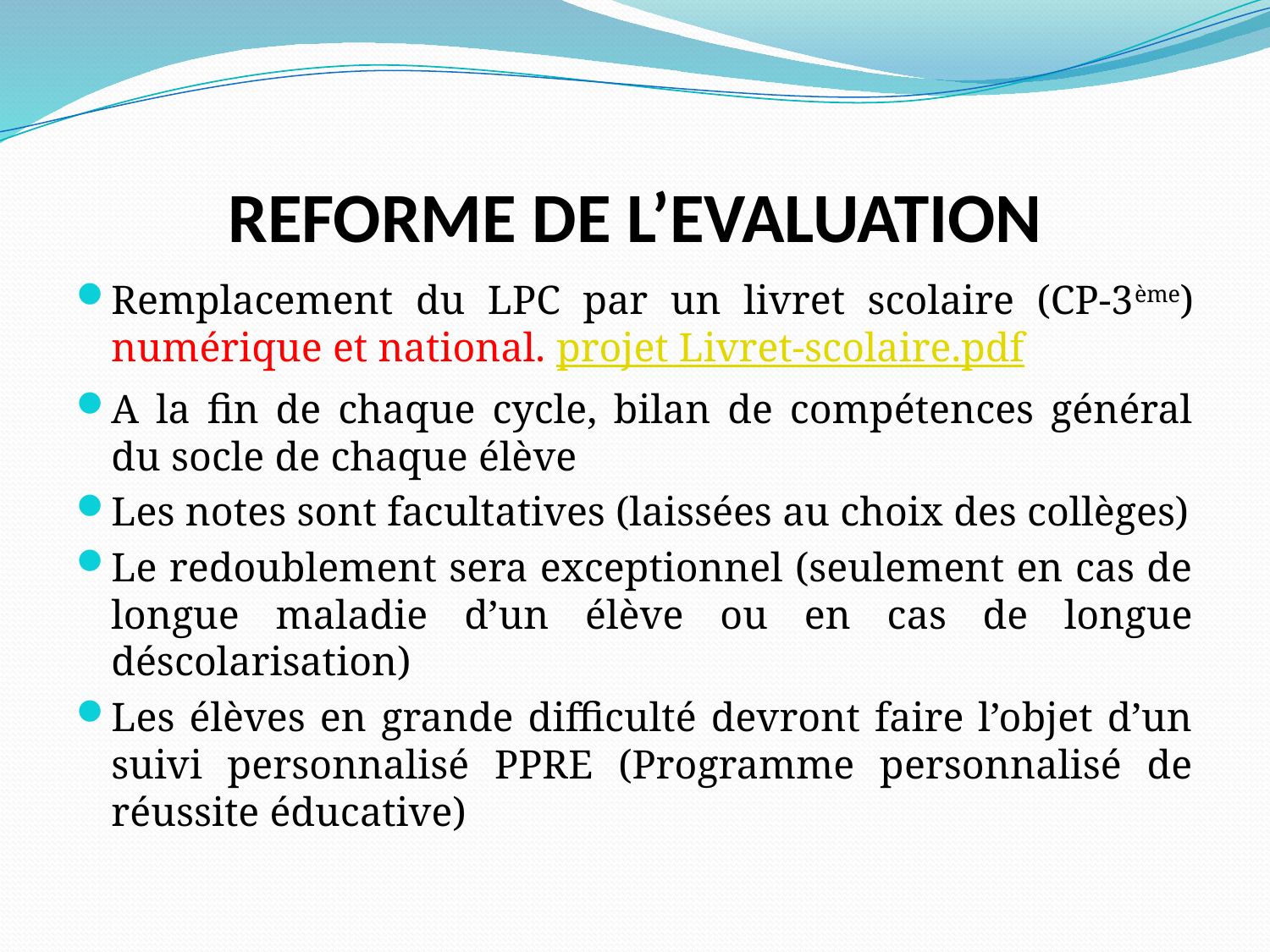

# REFORME DE L’EVALUATION
Remplacement du LPC par un livret scolaire (CP-3ème) numérique et national. projet Livret-scolaire.pdf
A la fin de chaque cycle, bilan de compétences général du socle de chaque élève
Les notes sont facultatives (laissées au choix des collèges)
Le redoublement sera exceptionnel (seulement en cas de longue maladie d’un élève ou en cas de longue déscolarisation)
Les élèves en grande difficulté devront faire l’objet d’un suivi personnalisé PPRE (Programme personnalisé de réussite éducative)